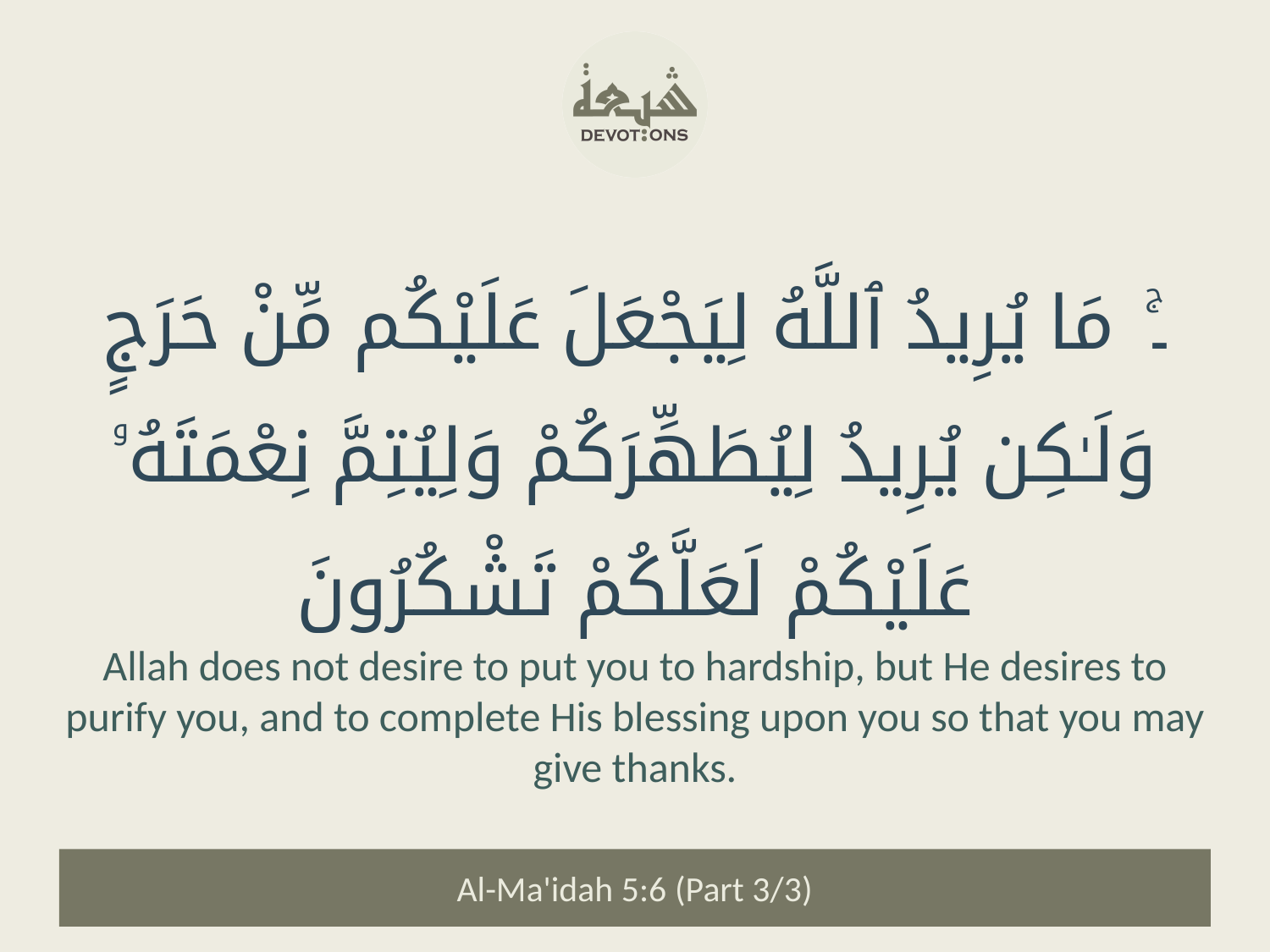

۔ۚ  مَا يُرِيدُ ٱللَّهُ لِيَجْعَلَ عَلَيْكُم مِّنْ حَرَجٍ وَلَـٰكِن يُرِيدُ لِيُطَهِّرَكُمْ وَلِيُتِمَّ نِعْمَتَهُۥ عَلَيْكُمْ لَعَلَّكُمْ تَشْكُرُونَ
Allah does not desire to put you to hardship, but He desires to purify you, and to complete His blessing upon you so that you may give thanks.
Al-Ma'idah 5:6 (Part 3/3)